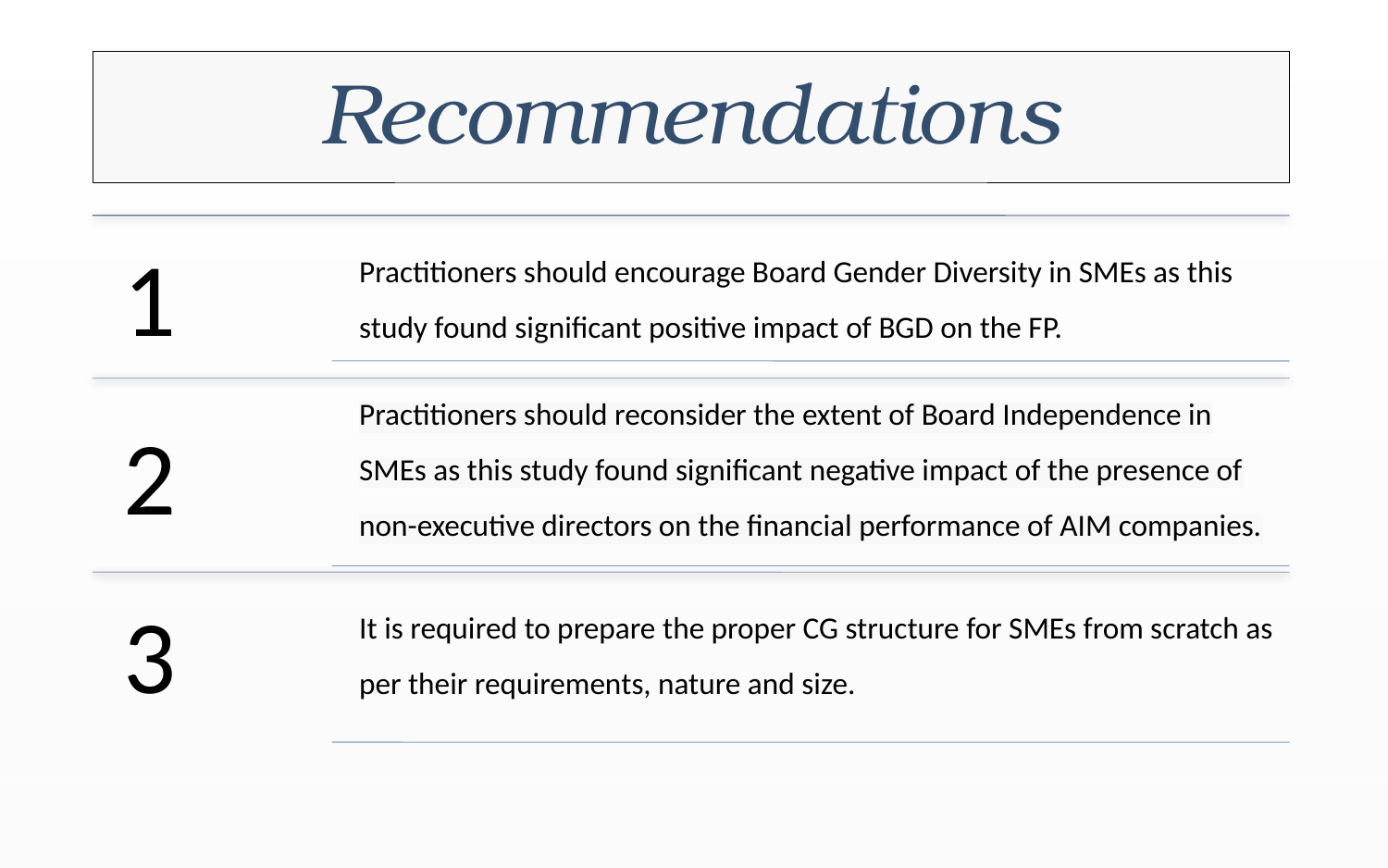

# Recommendations
1
Practitioners should encourage Board Gender Diversity in SMEs as this study found significant positive impact of BGD on the FP.
2
Practitioners should reconsider the extent of Board Independence in SMEs as this study found significant negative impact of the presence of non-executive directors on the financial performance of AIM companies.
3
It is required to prepare the proper CG structure for SMEs from scratch as per their requirements, nature and size.